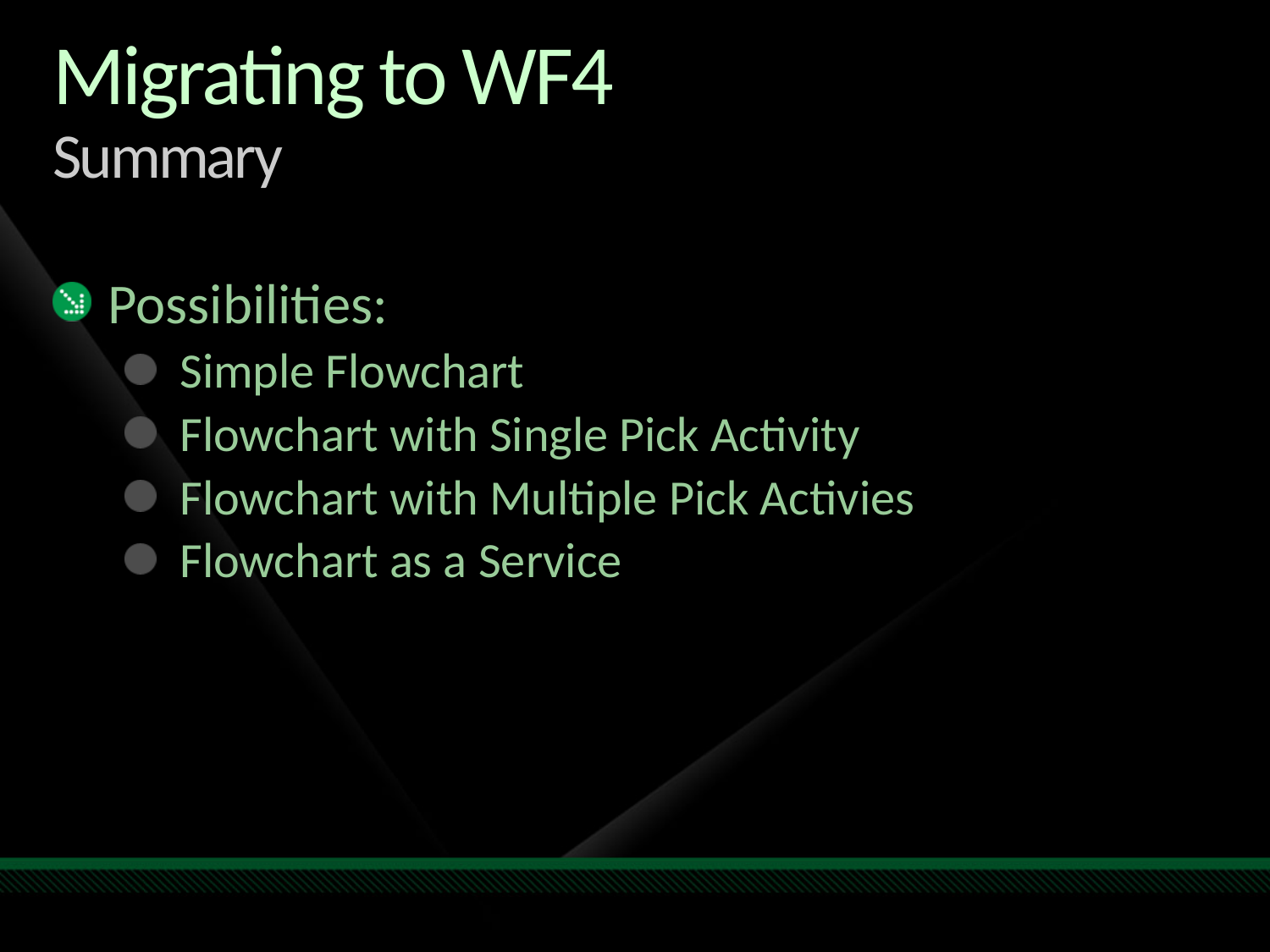

# Migrating to WF4 Summary

Possibilities:
Simple Flowchart
Flowchart with Single Pick Activity
Flowchart with Multiple Pick Activies
Flowchart as a Service